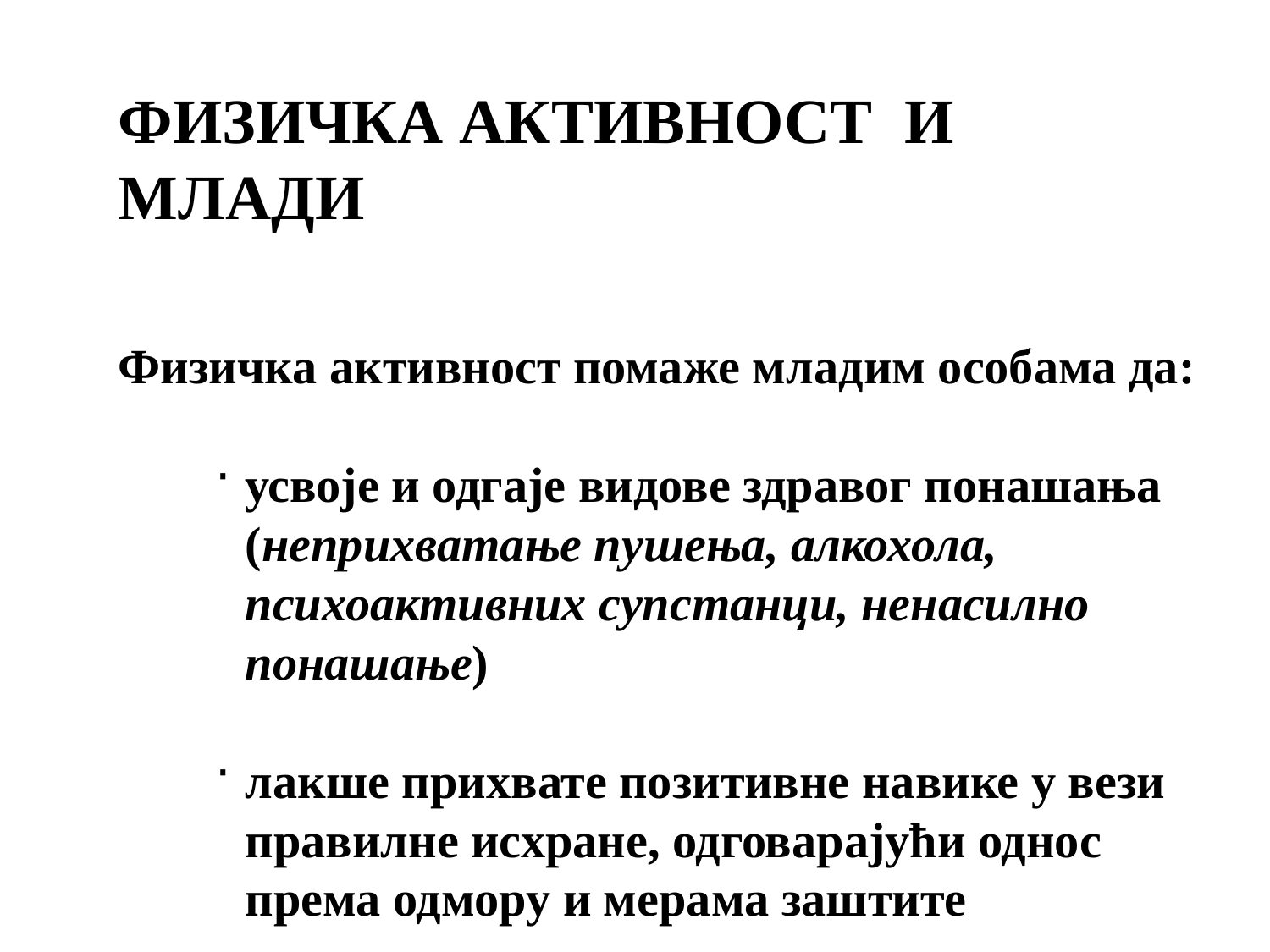

ФИЗИЧКА АКТИВНОСТ  И МЛАДИ

Физичка активност помаже младим особама да:

усвоје и одгаје видове здравог понашања (неприхватање пушења, алкохола, психоактивних супстанци, ненасилно понашање)

лакше прихвате позитивне навике у вези правилне исхране, одговарајући однос према одмору и мерама заштите